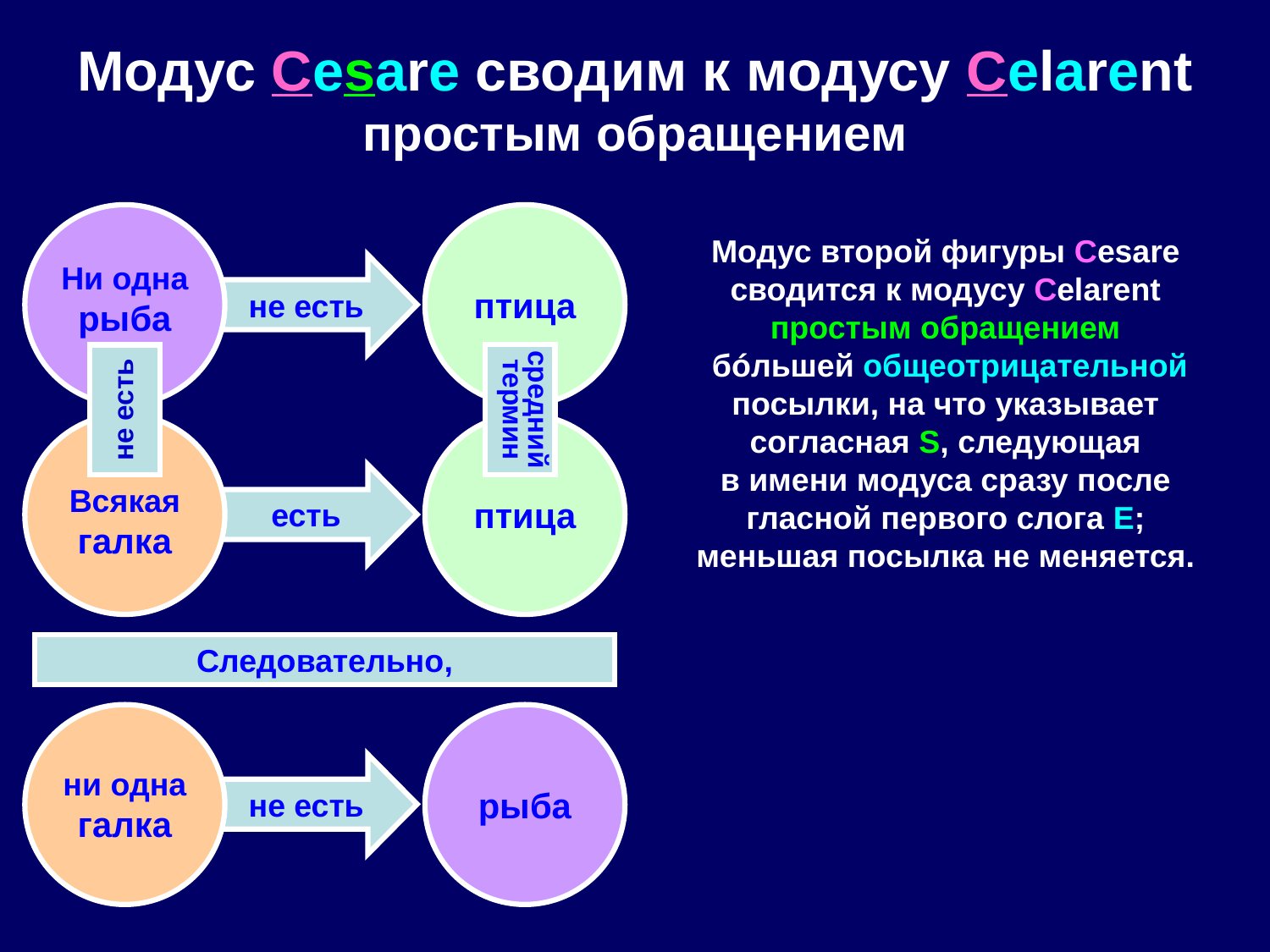

# Модус Cesare сводим к модусу Celarent простым обращением
Ни одна
рыба
птица
Модус второй фигуры Cesare
сводится к модусу Celarent
простым обращением
бóльшей общеотрицательной посылки, на что указывает
согласная S, следующая
в имени модуса сразу после
гласной первого слога E;
меньшая посылка не меняется.
не есть
не есть
средний
термин
Всякая
галка
птица
есть
Следовательно,
ни одна
галка
рыба
не есть